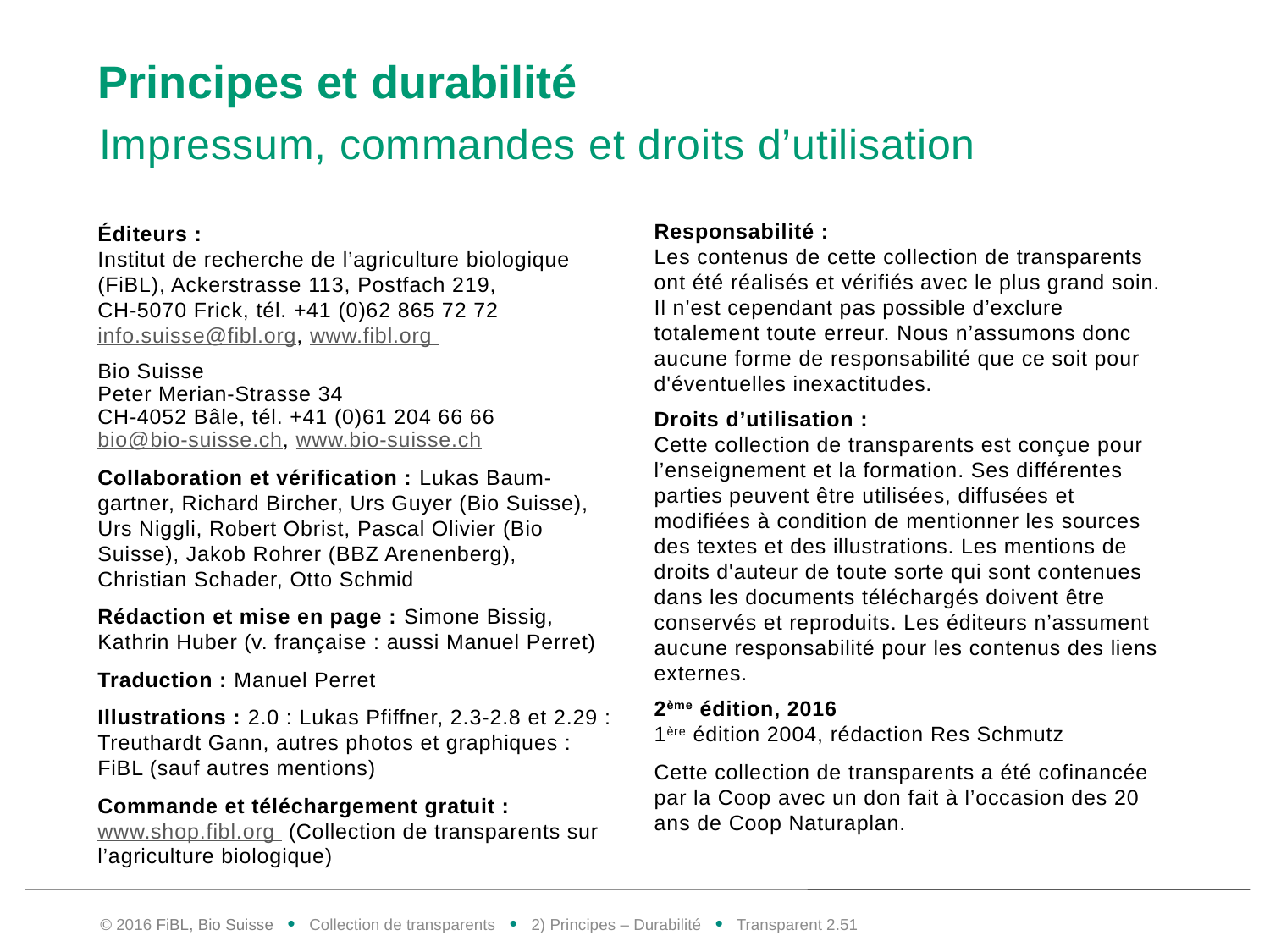

# Principes et durabilité
Impressum, commandes et droits d’utilisation
Responsabilité :
Les contenus de cette collection de transparents ont été réalisés et vérifiés avec le plus grand soin. Il n’est cependant pas possible d’exclure totalement toute erreur. Nous n’assumons donc aucune forme de responsabilité que ce soit pour d'éventuelles inexactitudes.
Droits d’utilisation :
Cette collection de transparents est conçue pour l’enseignement et la formation. Ses différentes parties peuvent être utilisées, diffusées et modifiées à condition de mentionner les sources des textes et des illustrations. Les mentions de droits d'auteur de toute sorte qui sont contenues dans les documents téléchargés doivent être conservés et reproduits. Les éditeurs n’assument aucune responsabilité pour les contenus des liens externes.
2ème édition, 2016
1ère édition 2004, rédaction Res Schmutz
Cette collection de transparents a été cofinancée par la Coop avec un don fait à l’occasion des 20 ans de Coop Naturaplan.
Éditeurs :
Institut de recherche de l’agriculture biologique (FiBL), Ackerstrasse 113, Postfach 219,
CH-5070 Frick, tél. +41 (0)62 865 72 72
info.suisse@fibl.org, www.fibl.org
Bio Suisse
Peter Merian-Strasse 34
CH-4052 Bâle, tél. +41 (0)61 204 66 66
bio@bio-suisse.ch, www.bio-suisse.ch
Collaboration et vérification : Lukas Baum-gartner, Richard Bircher, Urs Guyer (Bio Suisse), Urs Niggli, Robert Obrist, Pascal Olivier (Bio Suisse), Jakob Rohrer (BBZ Arenenberg), Christian Schader, Otto Schmid
Rédaction et mise en page : Simone Bissig,
Kathrin Huber (v. française : aussi Manuel Perret)
Traduction : Manuel Perret
Illustrations : 2.0 : Lukas Pfiffner, 2.3-2.8 et 2.29 : Treuthardt Gann, autres photos et graphiques : FiBL (sauf autres mentions)
Commande et téléchargement gratuit : www.shop.fibl.org  (Collection de transparents sur l’agriculture biologique)

© 2016 FiBL, Bio Suisse   •   Collection de transparents   •   2) Principes – Durabilité   •   Transparent 2.51